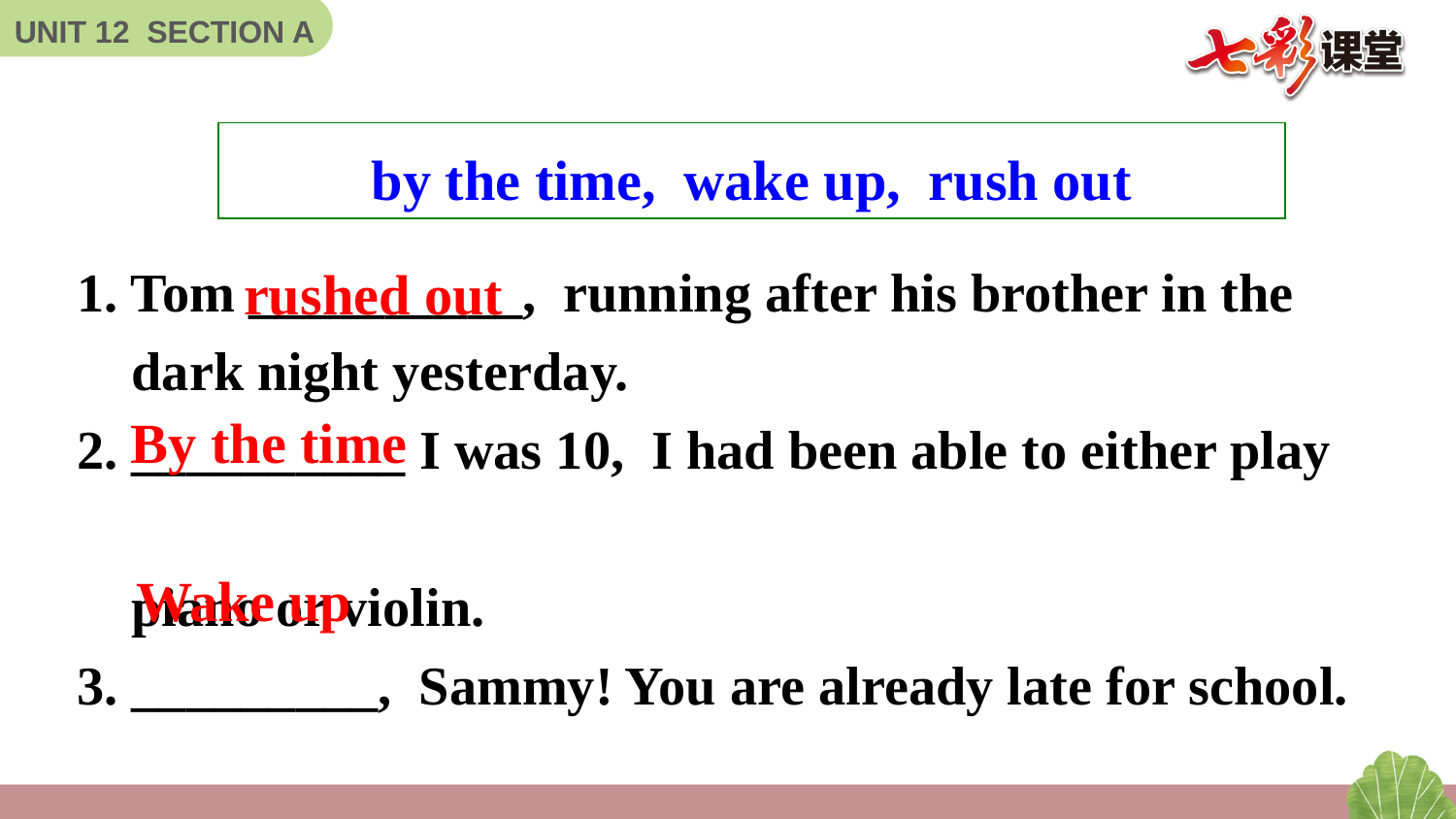

by the time,  wake up,  rush out
1. Tom __________,  running after his brother in the
    dark night yesterday.
2. __________ I was 10,  I had been able to either play
    piano or violin.
3. _________,  Sammy! You are already late for school.
rushed out
By the time
Wake up